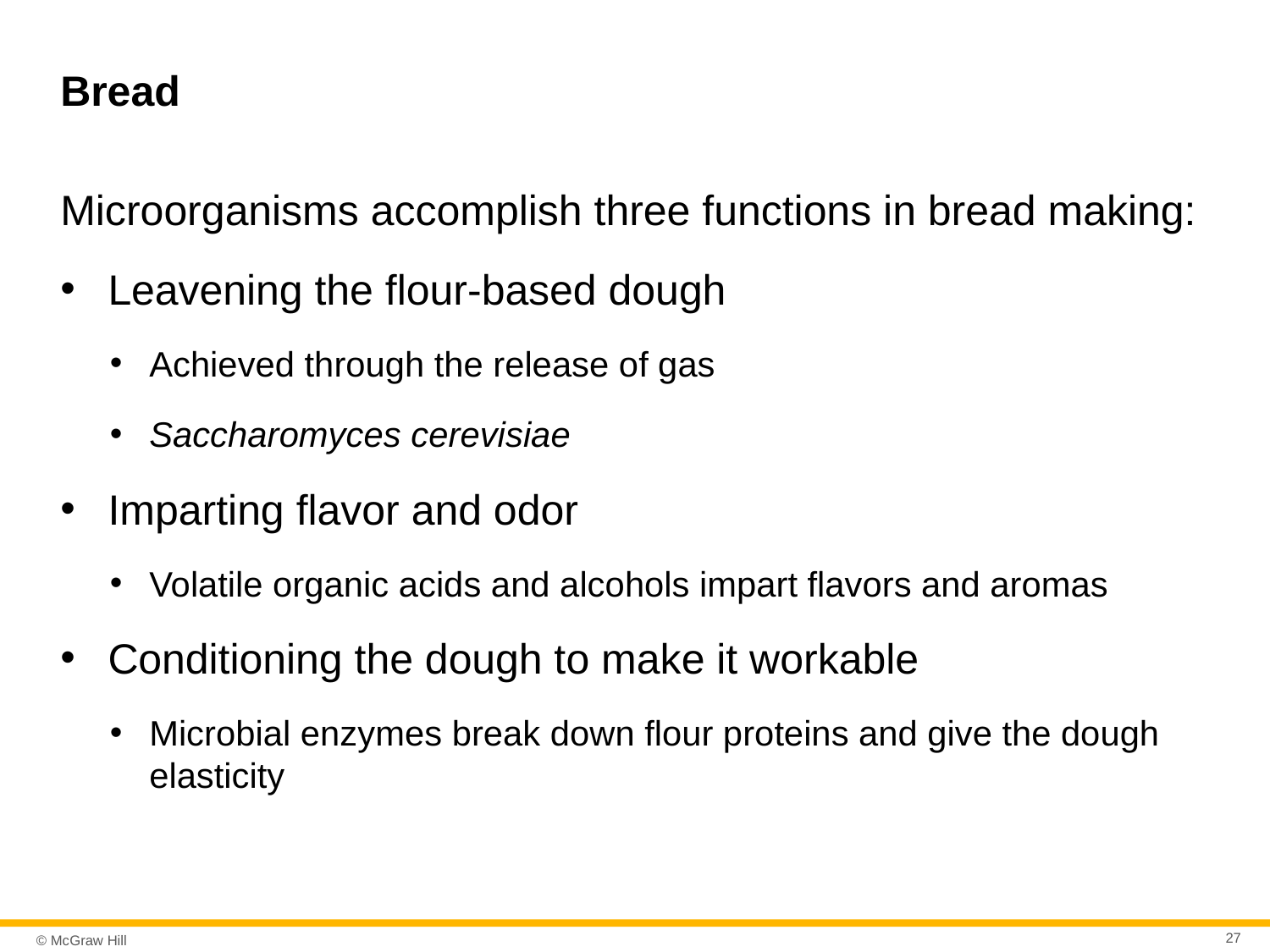

# Bread
Microorganisms accomplish three functions in bread making:
Leavening the flour-based dough
Achieved through the release of gas
Saccharomyces cerevisiae
Imparting flavor and odor
Volatile organic acids and alcohols impart flavors and aromas
Conditioning the dough to make it workable
Microbial enzymes break down flour proteins and give the dough elasticity